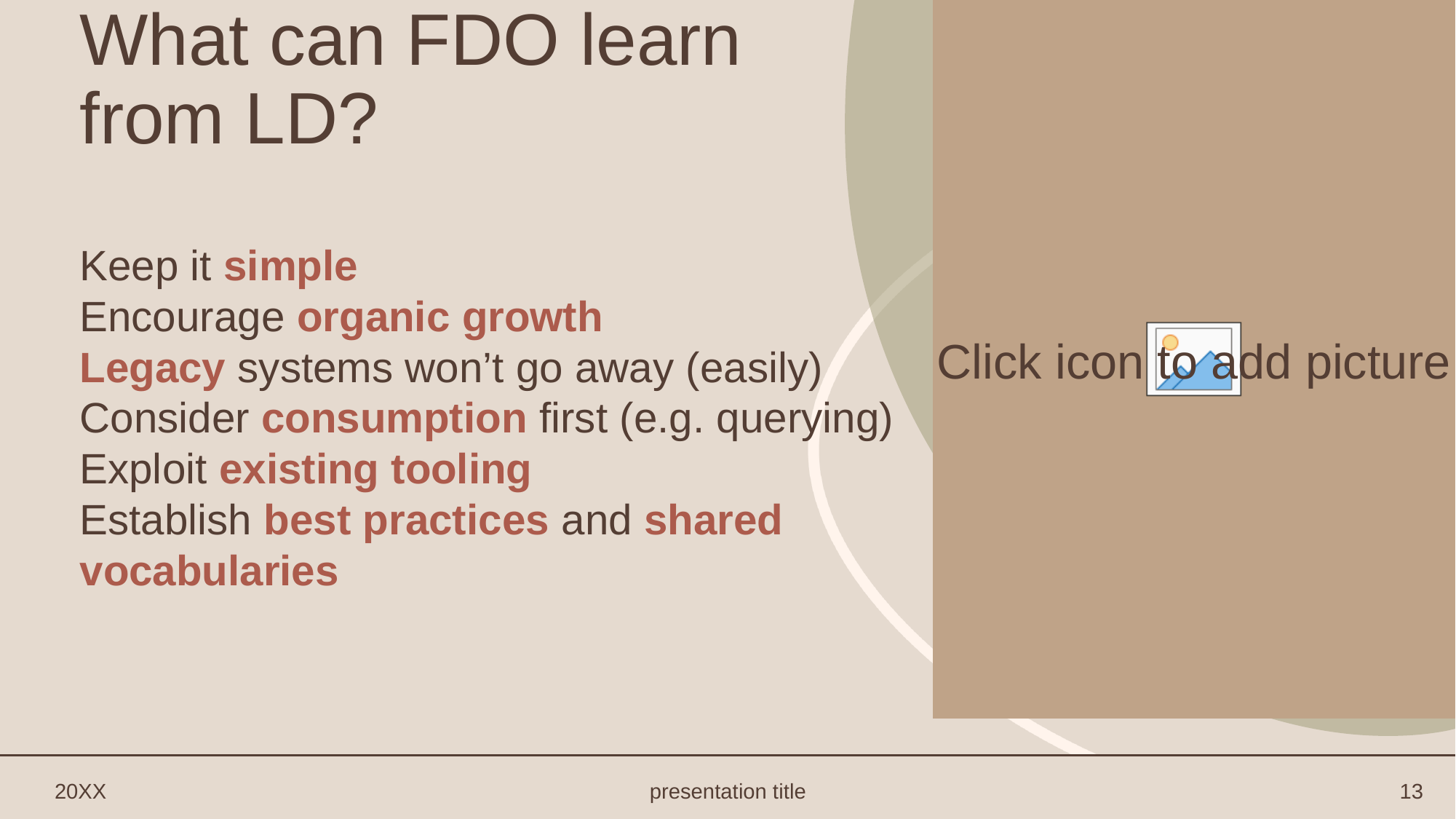

# What can FDO learn from LD?
Keep it simple
Encourage organic growth
Legacy systems won’t go away (easily)
Consider consumption first (e.g. querying)
Exploit existing tooling
Establish best practices and shared vocabularies

20XX
presentation title
13